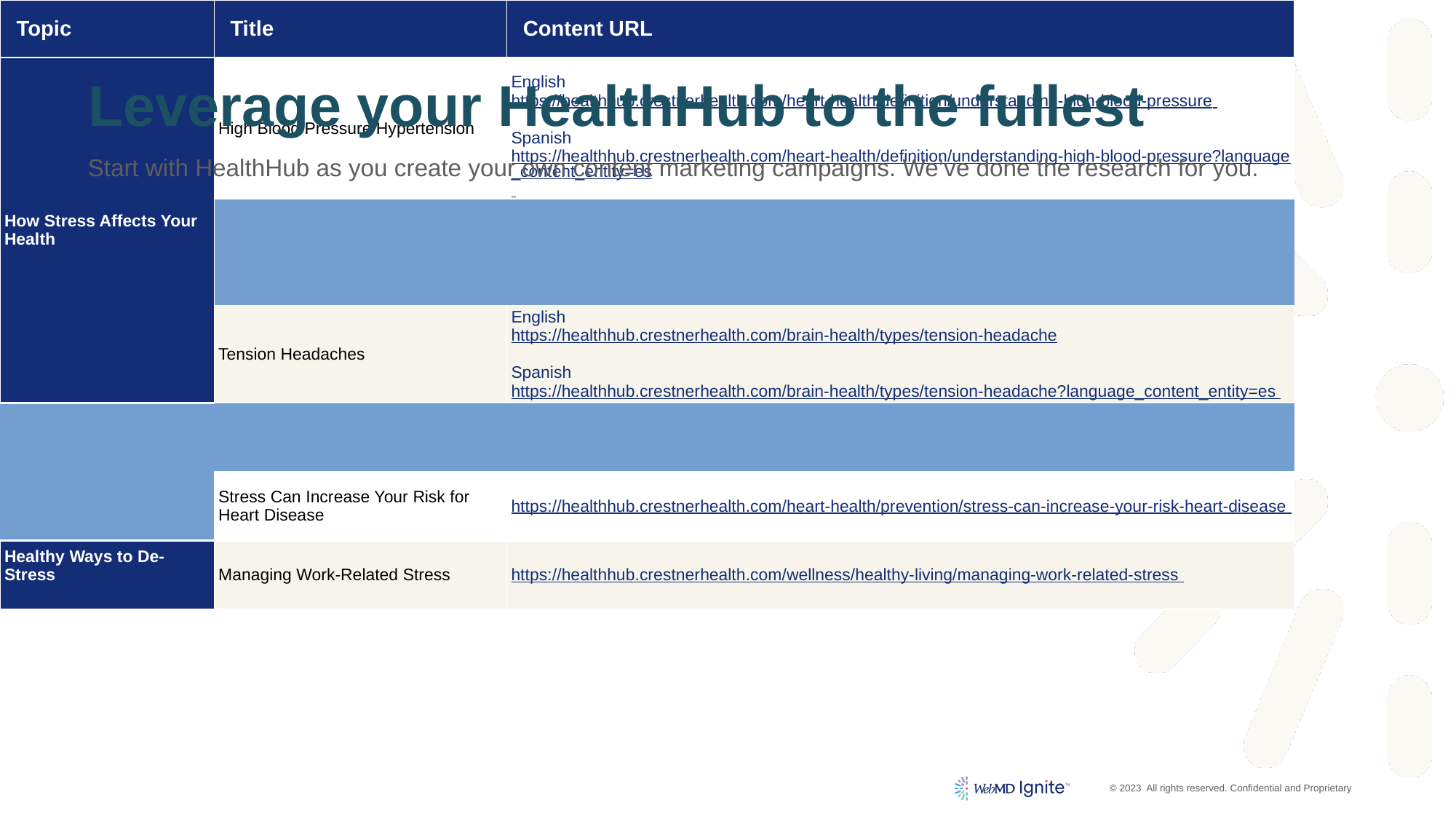

# Leverage your HealthHub to the fullest
Start with HealthHub as you create your own content marketing campaigns. We’ve done the research for you.
| Topic | Title | Content URL |
| --- | --- | --- |
| How Stress Affects Your Health | High Blood Pressure/Hypertension | English https://healthhub.crestnerhealth.com/heart-health/definition/understanding-high-blood-pressure Spanish https://healthhub.crestnerhealth.com/heart-health/definition/understanding-high-blood-pressure?language\_content\_entity=es |
|  |  |  |
|  | Tension Headaches | English https://healthhub.crestnerhealth.com/brain-health/types/tension-headache Spanish https://healthhub.crestnerhealth.com/brain-health/types/tension-headache?language\_content\_entity=es |
|  |  |  |
|  | Stress Can Increase Your Risk for Heart Disease | https://healthhub.crestnerhealth.com/heart-health/prevention/stress-can-increase-your-risk-heart-disease |
| Healthy Ways to De-Stress | Managing Work-Related Stress | https://healthhub.crestnerhealth.com/wellness/healthy-living/managing-work-related-stress |
|  | The Physical Power of Social Support | https://healthhub.crestnerhealth.com/wellness/healthy-living/physical-power-social-support |
|  | Relaxation Methods That Really Work | https://healthhub.crestnerhealth.com/wellness/healthy-living/relaxation-methods-really-work |